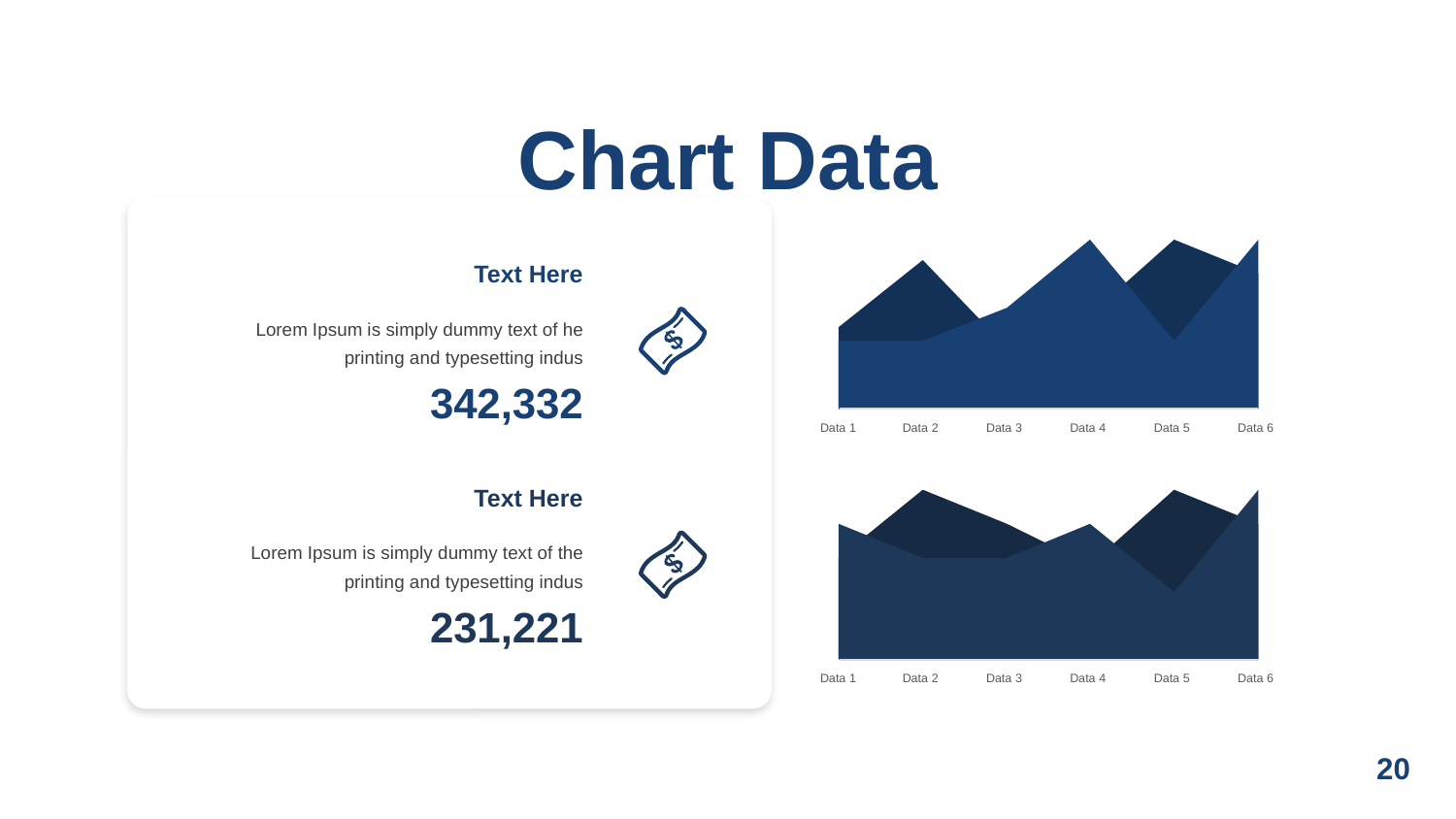

Chart Data

Text Here
Lorem Ipsum is simply dummy text of he printing and typesetting indus
342,332

Text Here
Lorem Ipsum is simply dummy text of the printing and typesetting indus
231,221

Data 1
Data 2
Data 3
Data 4
Data 5
Data 6

Data 1
Data 2
Data 3
Data 4
Data 5
Data 6